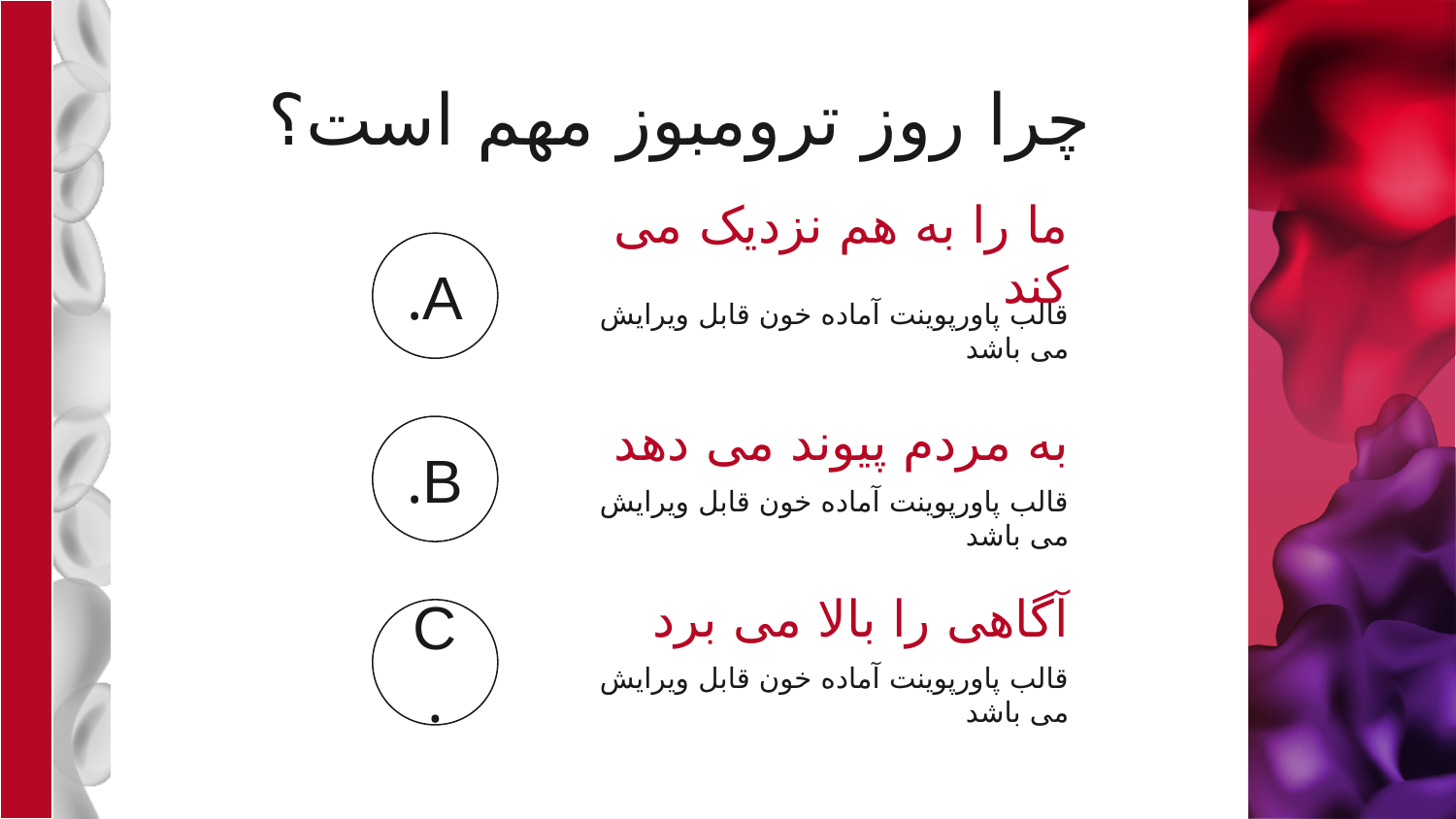

# چرا روز ترومبوز مهم است؟
ما را به هم نزدیک می کند
A.
قالب پاورپوینت آماده خون قابل ویرایش می باشد
به مردم پیوند می دهد
B.
قالب پاورپوینت آماده خون قابل ویرایش می باشد
آگاهی را بالا می برد
C.
قالب پاورپوینت آماده خون قابل ویرایش می باشد